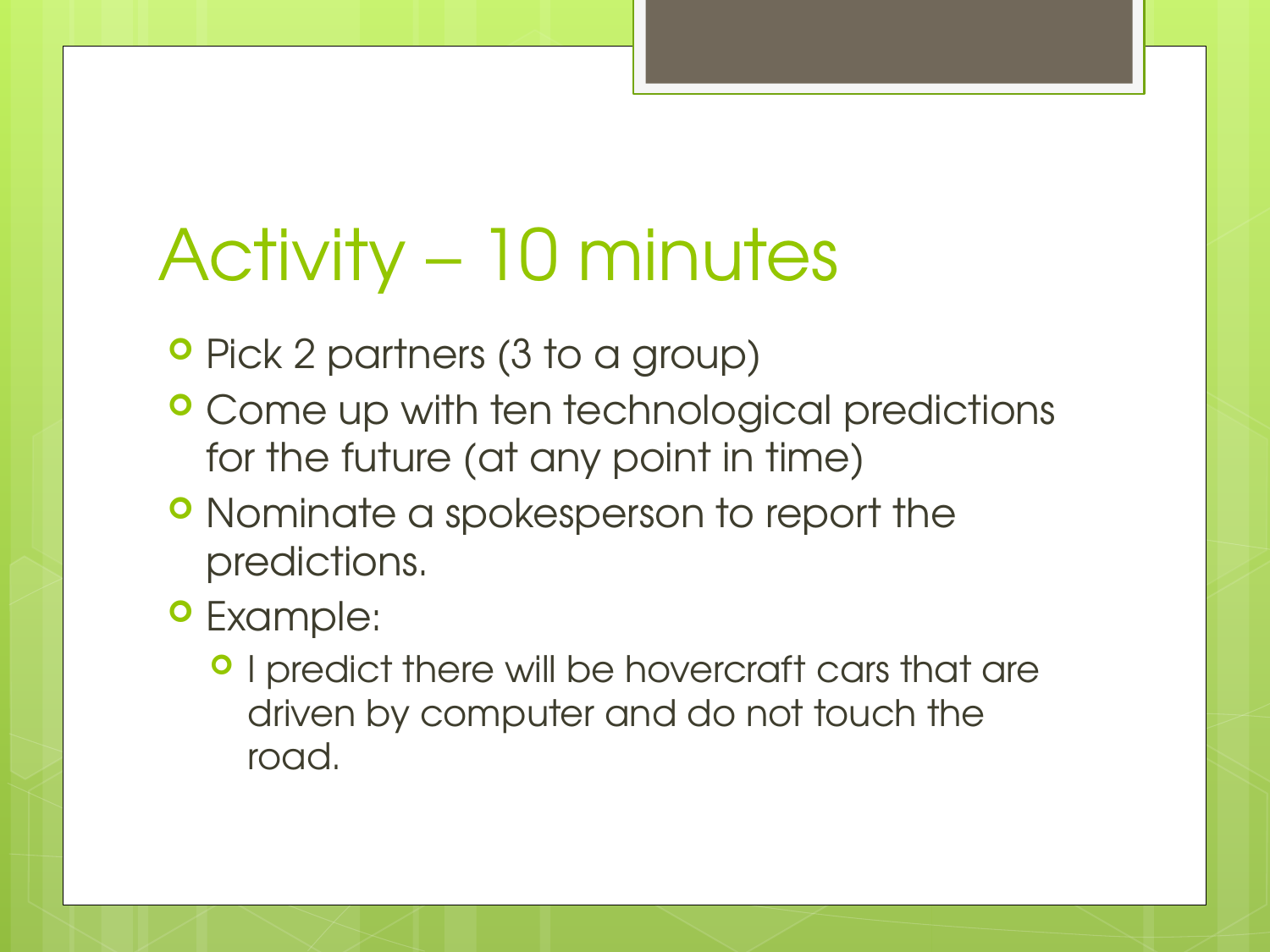

# Activity – 10 minutes
Pick 2 partners (3 to a group)
Come up with ten technological predictions for the future (at any point in time)
Nominate a spokesperson to report the predictions.
Example:
I predict there will be hovercraft cars that are driven by computer and do not touch the road.